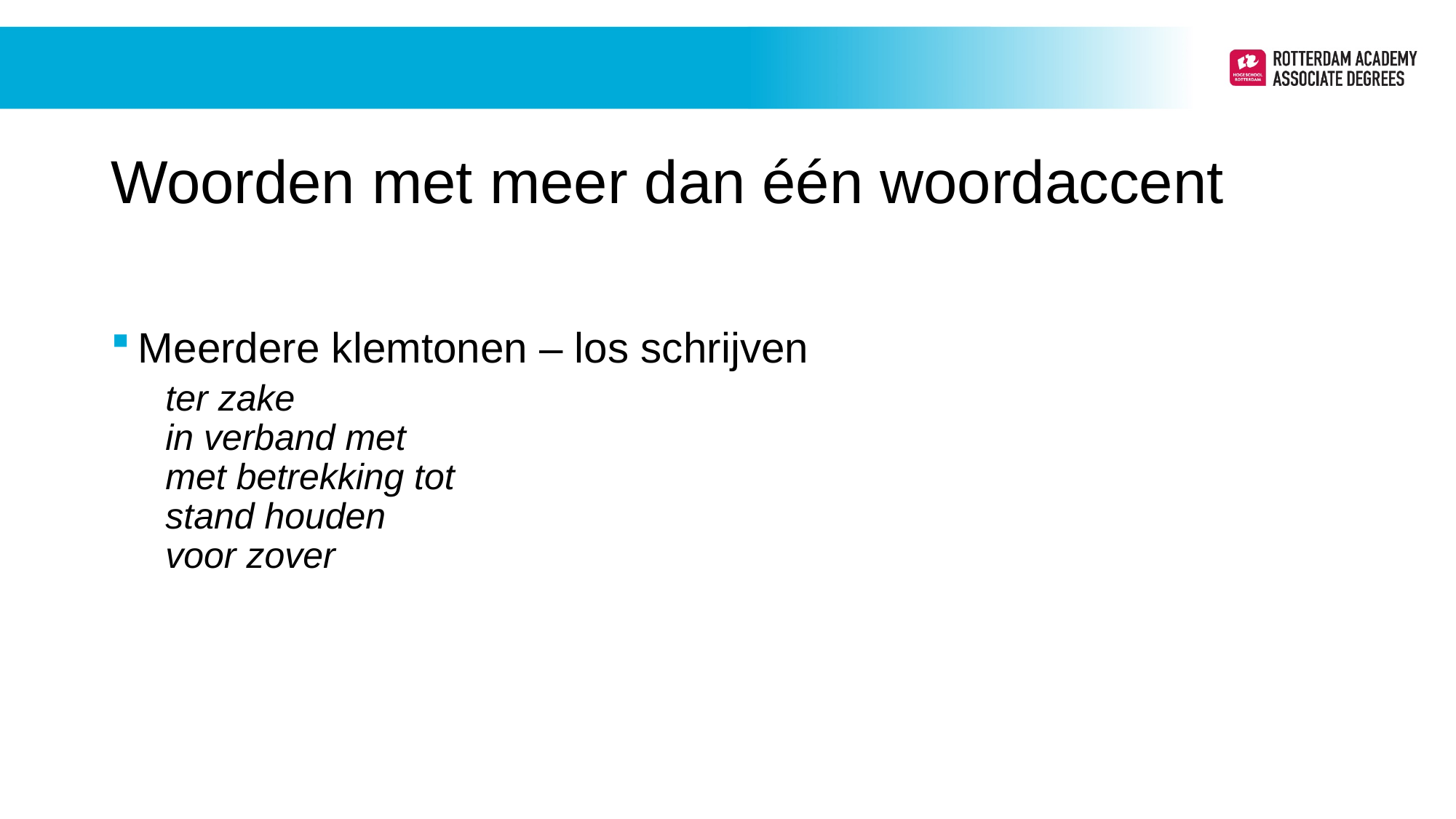

# Woorden met meer dan één woordaccent
Meerdere klemtonen – los schrijven
ter zake
in verband met
met betrekking tot
stand houden
voor zover